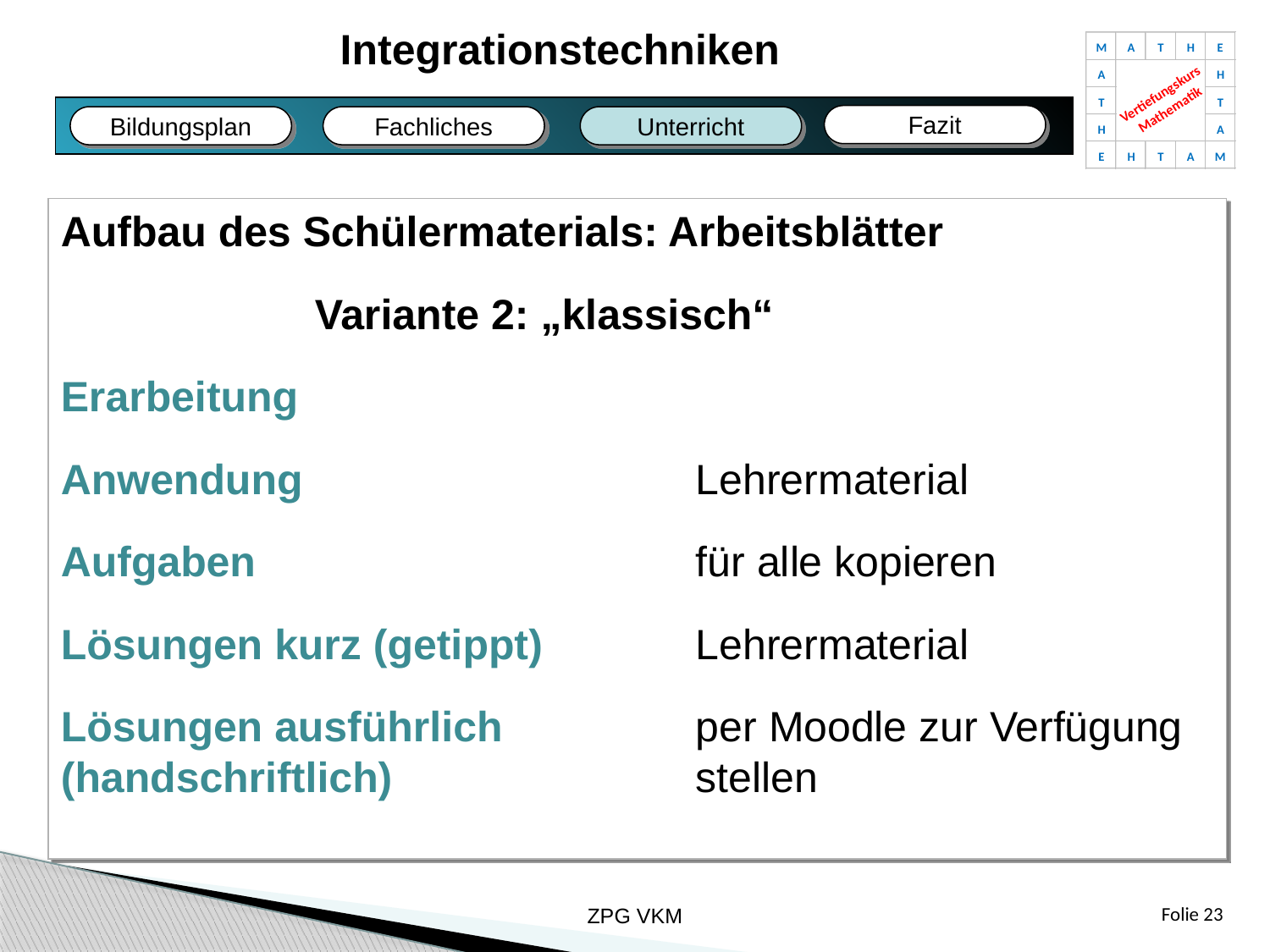

Integrationstechniken

M
A
T
H
E

A
H
Vertiefungskurs
Mathematik

T
T

H
A

E
H
T
A
M

Fazit
Fachliches
Bildungsplan
Unterricht
Fazit
Bildungsplan
Fachliches
Unterricht
Aufbau des Schülermaterials: Arbeitsblätter
		Variante 2: „klassisch“
Erarbeitung
Anwendung				Lehrermaterial
Aufgaben				für alle kopieren
Lösungen kurz (getippt)		Lehrermaterial
Lösungen ausführlich 		per Moodle zur Verfügung
(handschriftlich)			stellen

ZPG VKM
Folie 23